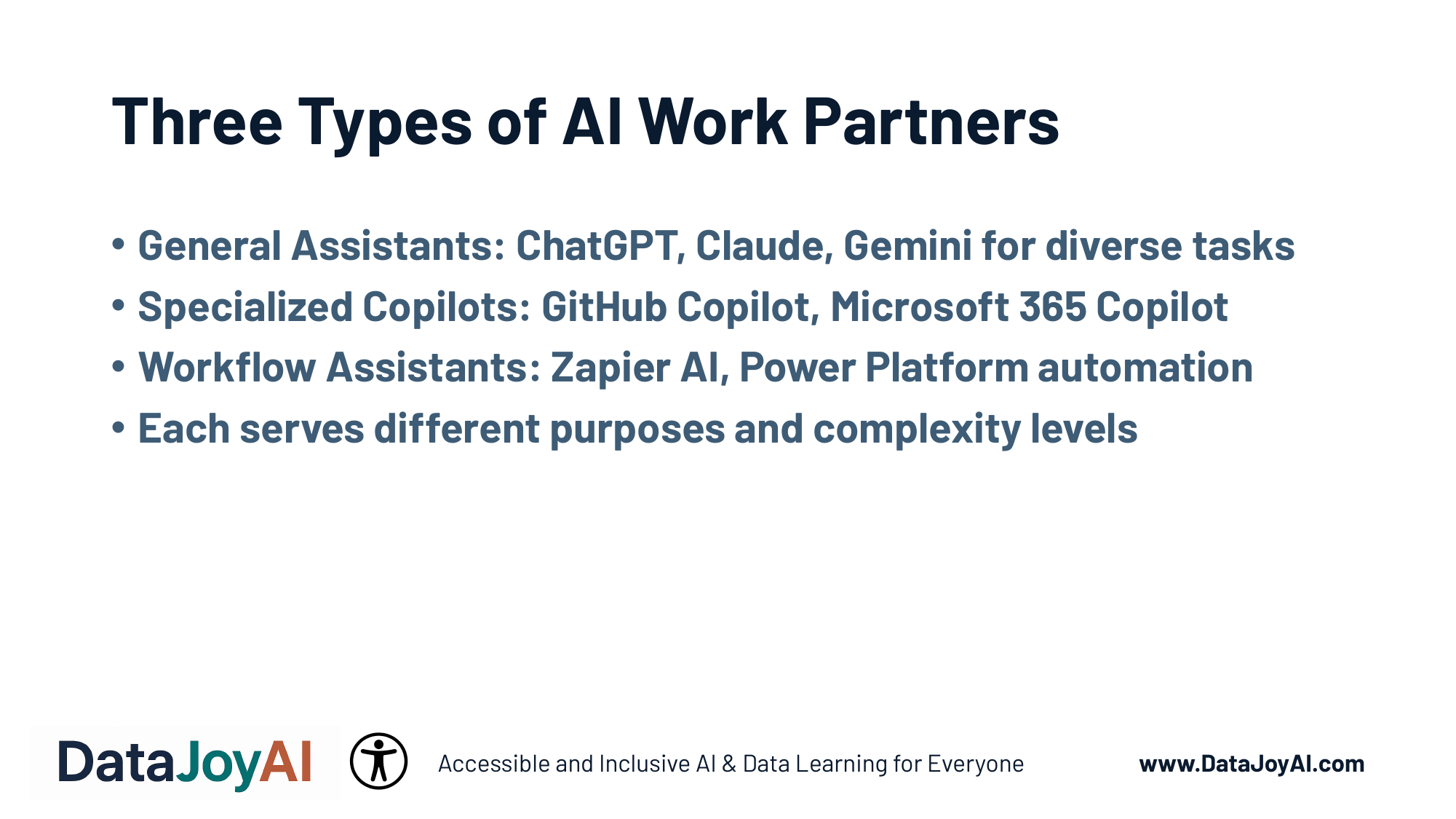

# Three Types of AI Work Partners
General Assistants: ChatGPT, Claude, Gemini for diverse tasks
Specialized Copilots: GitHub Copilot, Microsoft 365 Copilot
Workflow Assistants: Zapier AI, Power Platform automation
Each serves different purposes and complexity levels